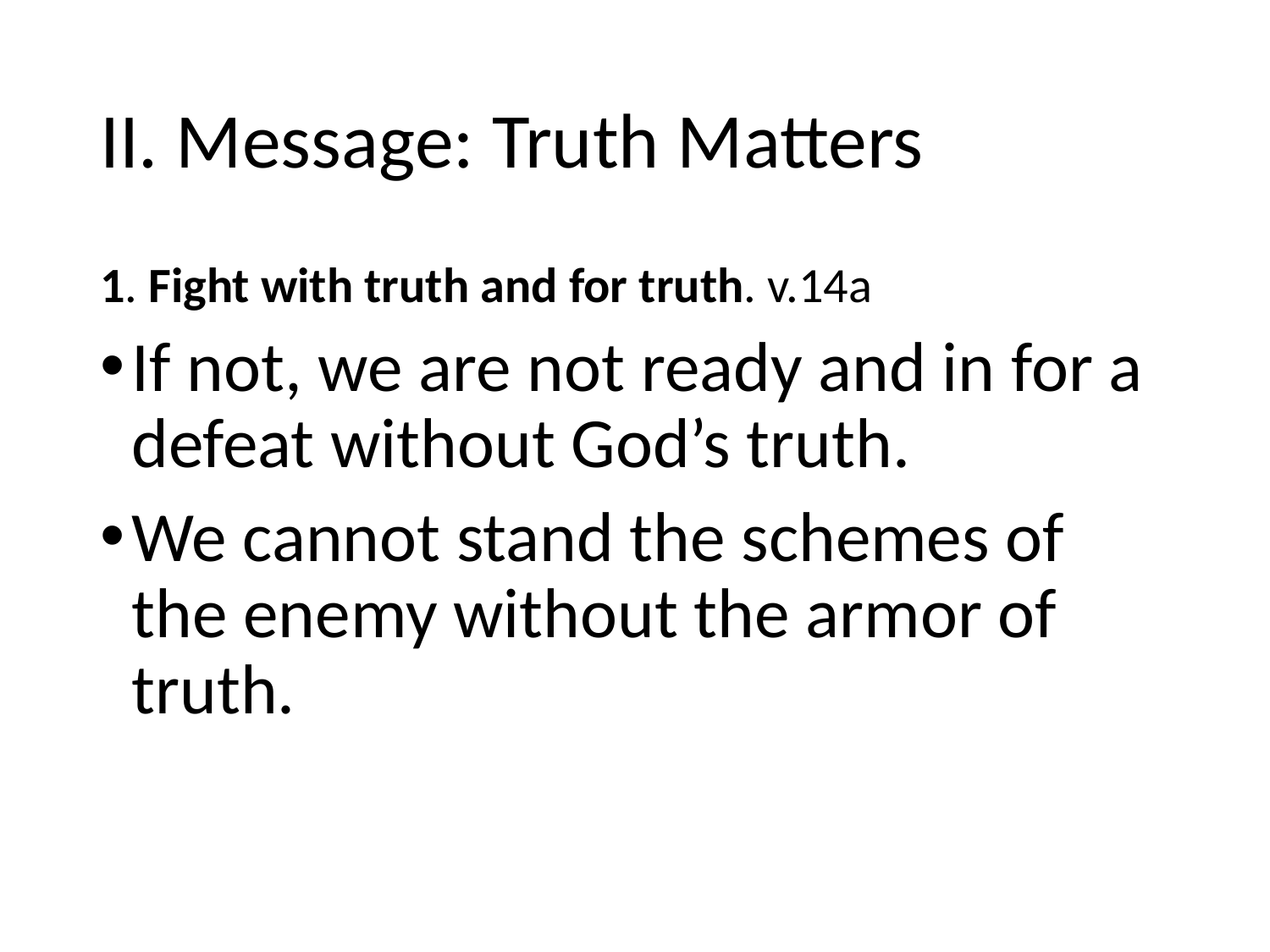

# II. Message: Truth Matters
1. Fight with truth and for truth. v.14a
If not, we are not ready and in for a defeat without God’s truth.
We cannot stand the schemes of the enemy without the armor of truth.